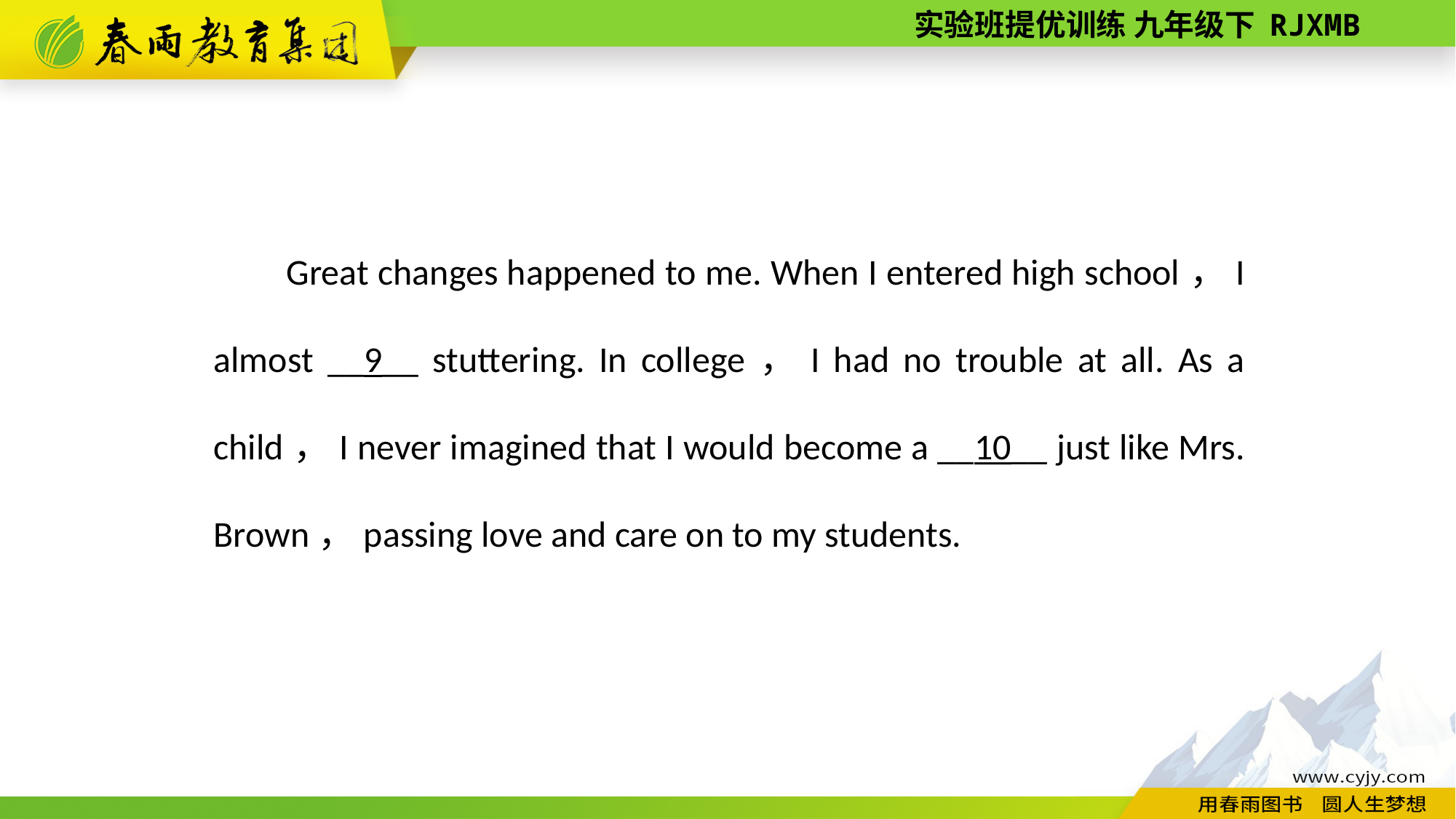

Great changes happened to me. When I entered high school，I almost __9__ stuttering. In college，I had no trouble at all. As a child，I never imagined that I would become a __10__ just like Mrs. Brown，passing love and care on to my students.